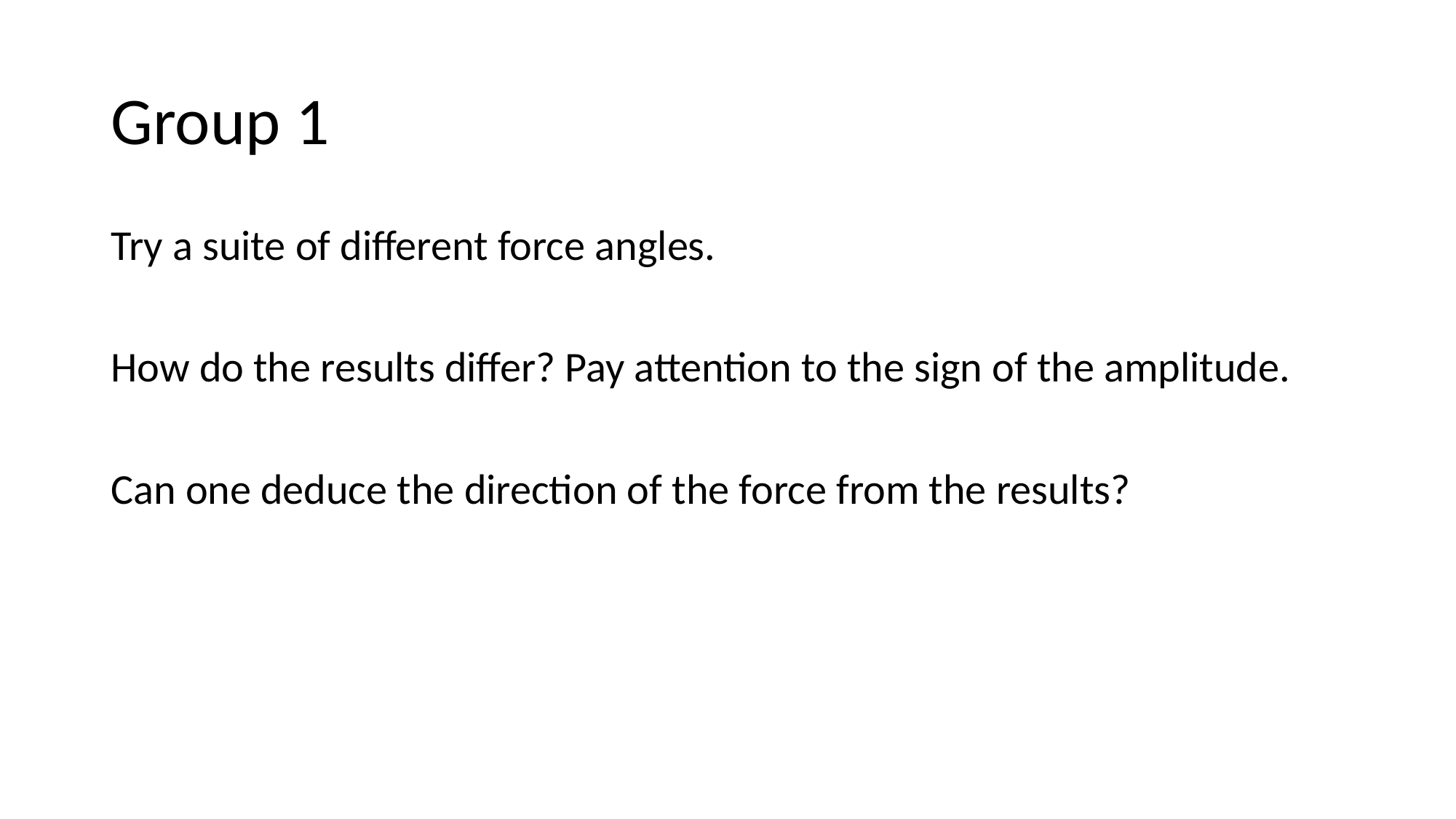

# Group 1
Try a suite of different force angles.

How do the results differ? Pay attention to the sign of the amplitude.

Can one deduce the direction of the force from the results?